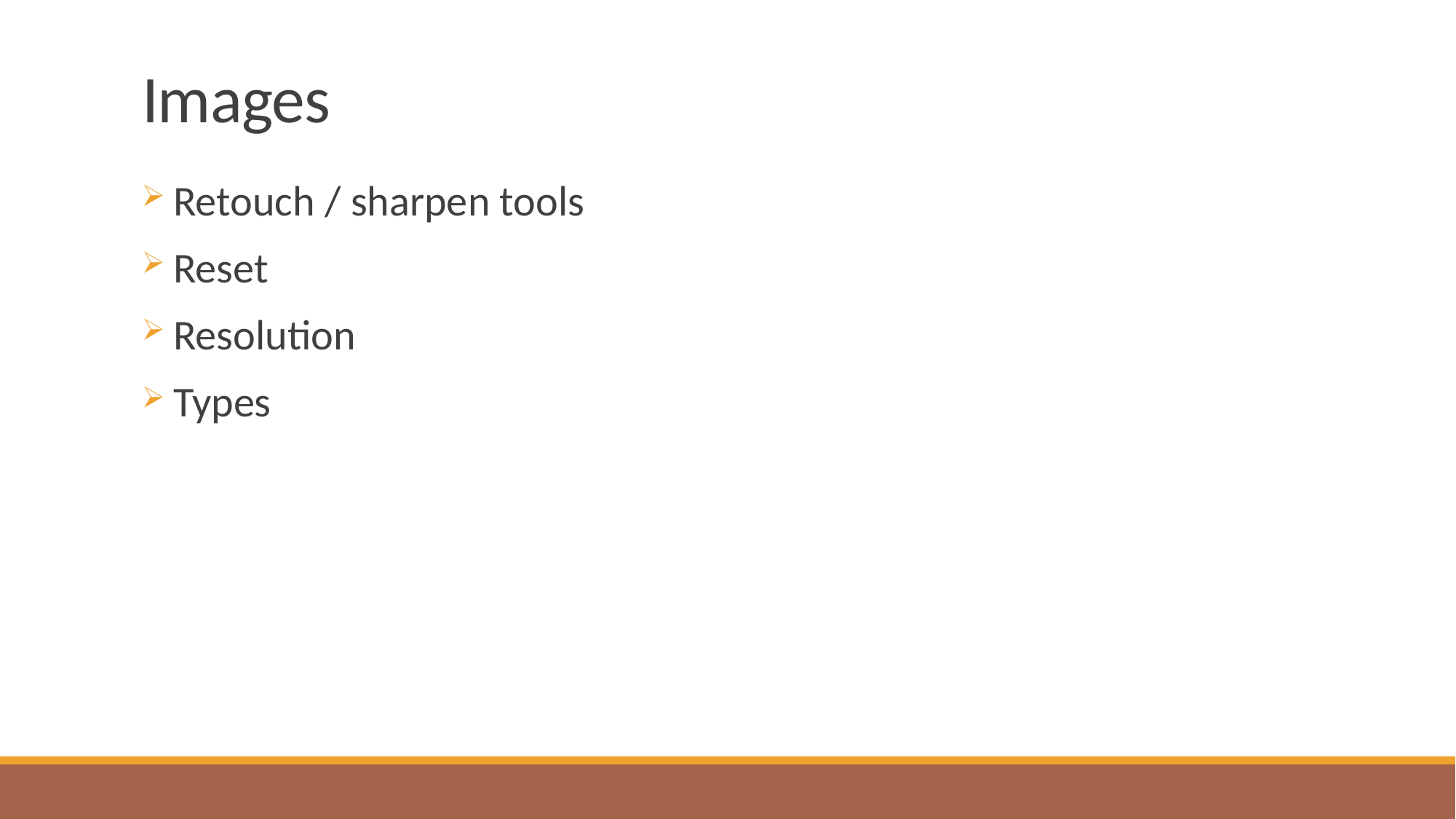

# Images
Retouch / sharpen tools
Reset
Resolution
Types